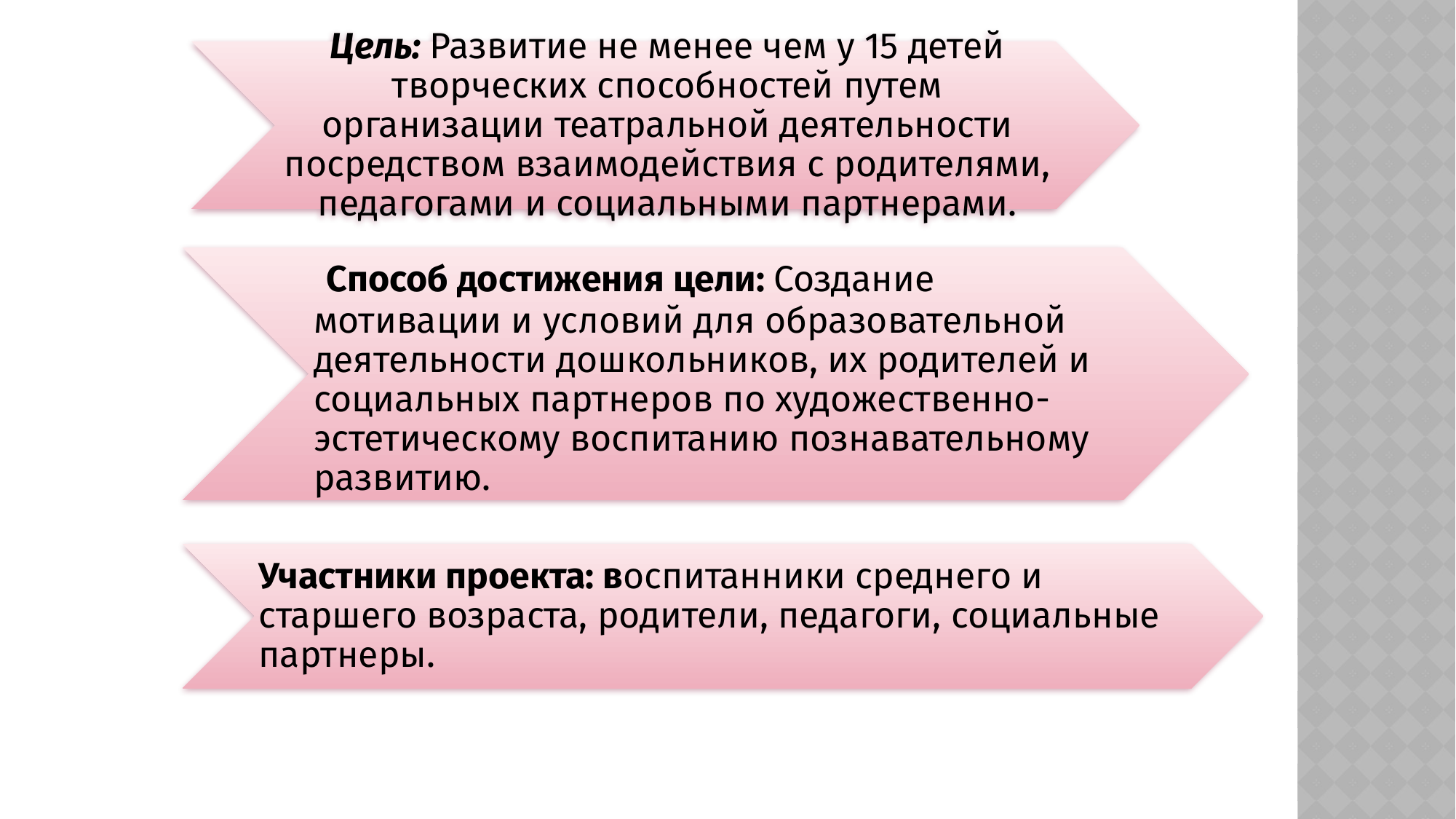

Цель: Развитие не менее чем у 15 детей творческих способностей путем организации театральной деятельности посредством взаимодействия с родителями, педагогами и социальными партнерами.
 Способ достижения цели: Создание мотивации и условий для образовательной деятельности дошкольников, их родителей и социальных партнеров по художественно-эстетическому воспитанию познавательному развитию.
Участники проекта: воспитанники среднего и старшего возраста, родители, педагоги, социальные партнеры.